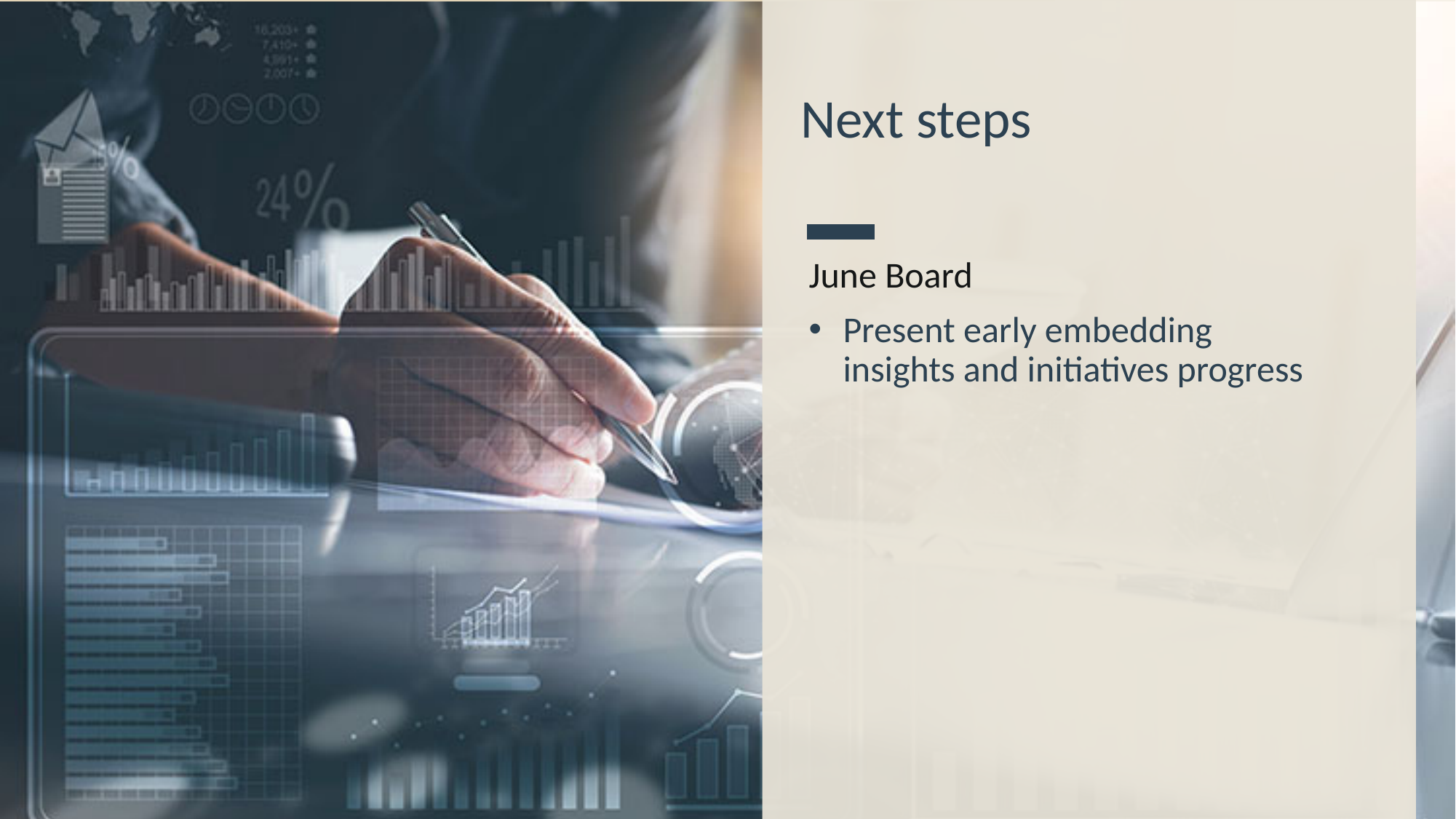

# Next steps
June Board
Present early embedding insights and initiatives progress